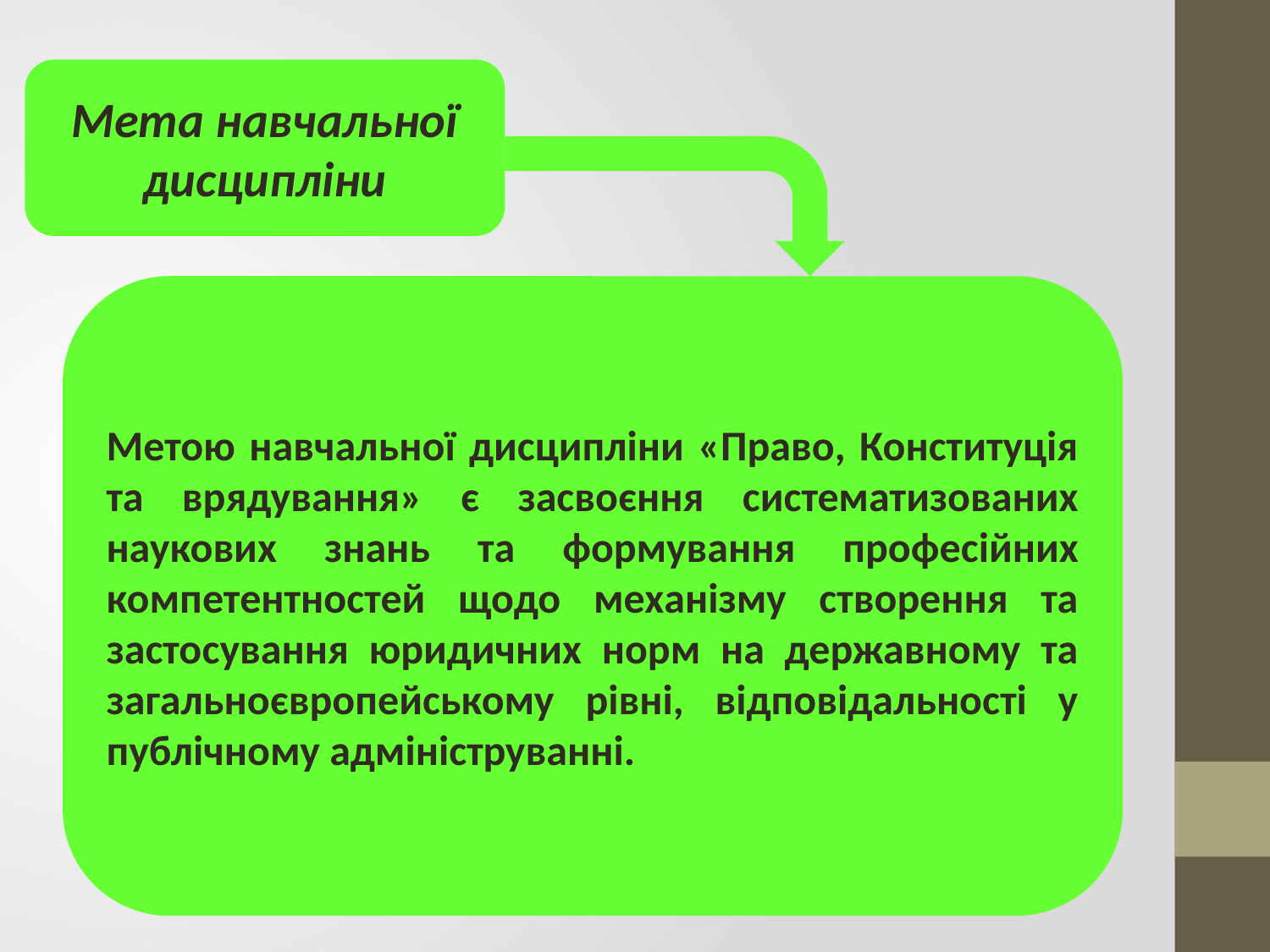

Мета навчальної дисципліни
Метою навчальної дисципліни «Право, Конституція та врядування» є засвоєння систематизованих наукових знань та формування професійних компетентностей щодо механізму створення та застосування юридичних норм на державному та загальноєвропейському рівні, відповідальності у публічному адмініструванні.